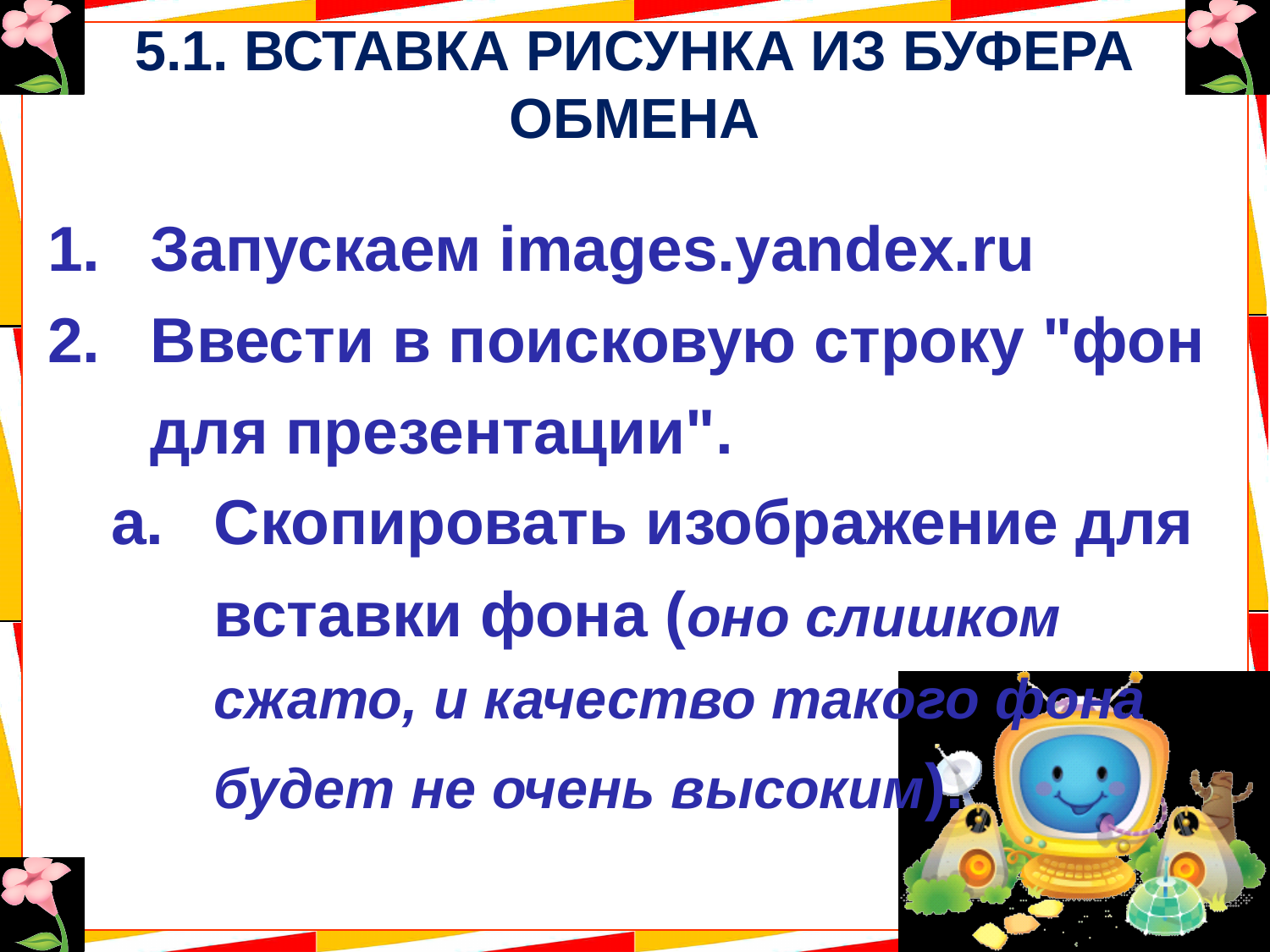

# 5.1. Вставка рисунка Из буфера обмена
Запускаем images.yandex.ru
Ввести в поисковую строку "фон для презентации".
Скопировать изображение для вставки фона (оно слишком сжато, и качество такого фона будет не очень высоким).